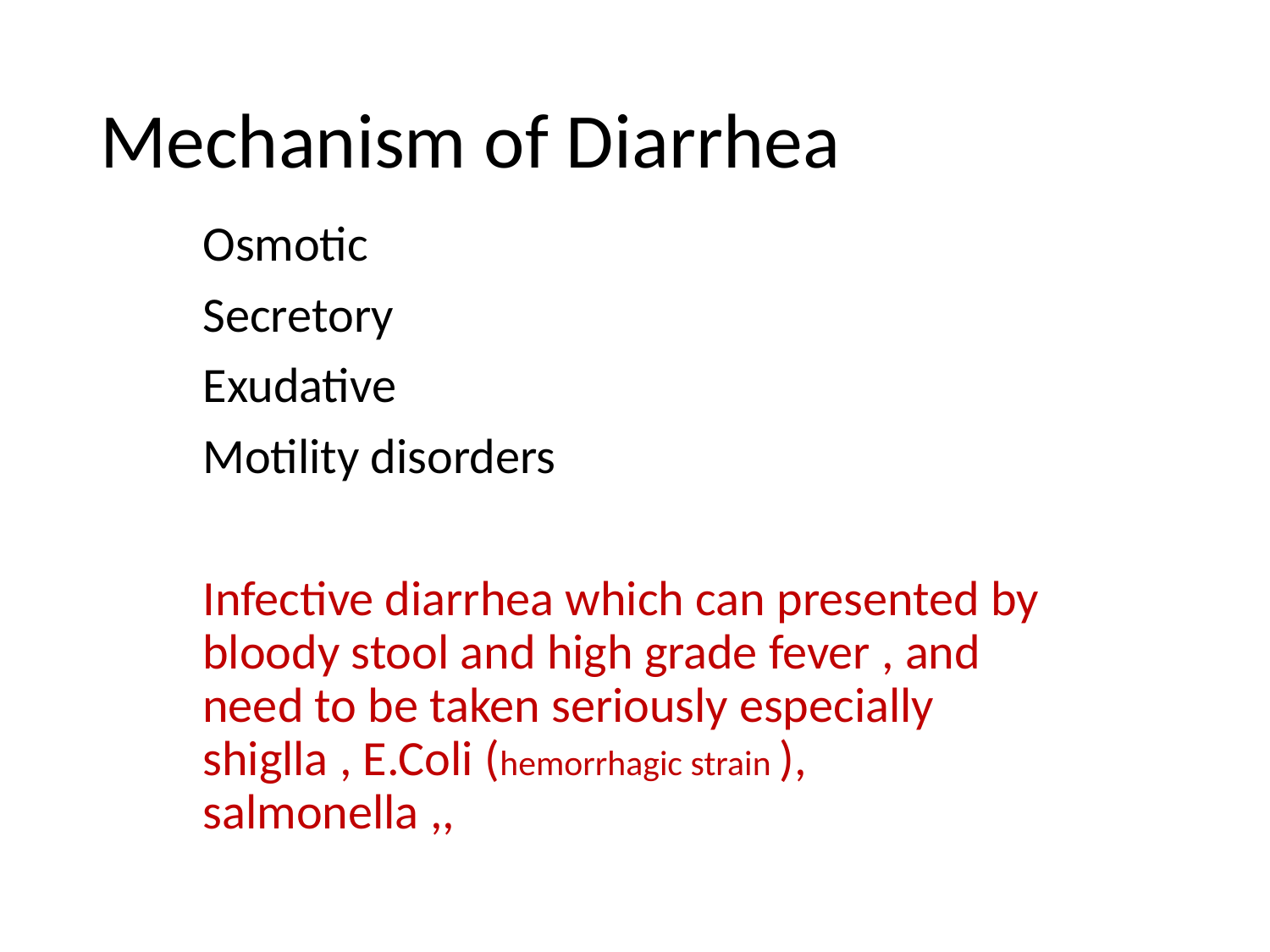

Mechanism of Diarrhea
Osmotic
Secretory
Exudative
Motility disorders

Infective diarrhea which can presented by bloody stool and high grade fever , and need to be taken seriously especially shiglla , E.Coli (hemorrhagic strain ), salmonella ,,